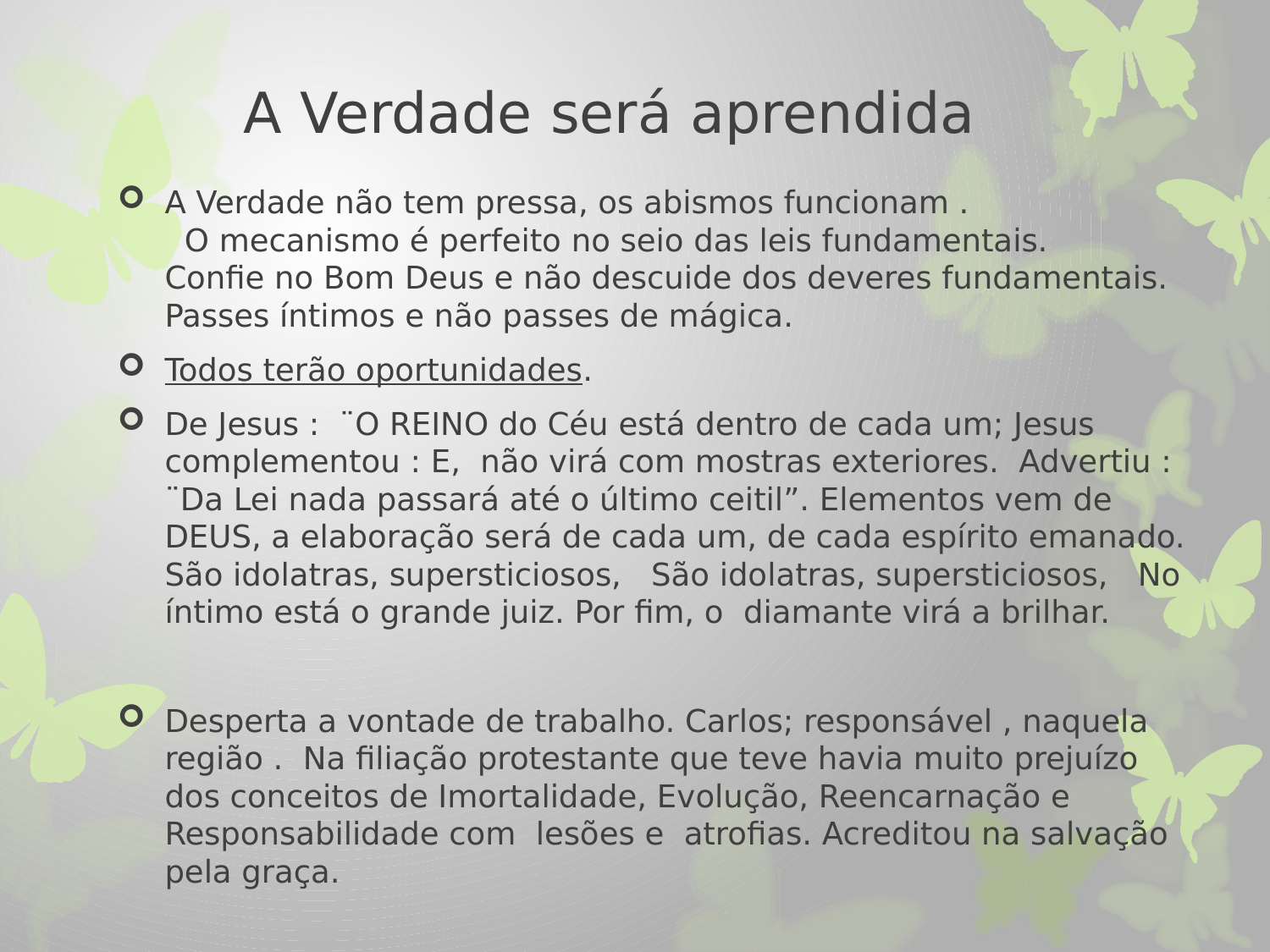

# A Verdade será aprendida
A Verdade não tem pressa, os abismos funcionam .                        O mecanismo é perfeito no seio das leis fundamentais.             Confie no Bom Deus e não descuide dos deveres fundamentais. Passes íntimos e não passes de mágica.
Todos terão oportunidades.
De Jesus :  ¨O REINO do Céu está dentro de cada um; Jesus complementou : E,  não virá com mostras exteriores.  Advertiu :  ¨Da Lei nada passará até o último ceitil”. Elementos vem de DEUS, a elaboração será de cada um, de cada espírito emanado. São idolatras, supersticiosos,   São idolatras, supersticiosos,   No íntimo está o grande juiz. Por fim, o  diamante virá a brilhar.

Desperta a vontade de trabalho. Carlos; responsável , naquela região .  Na filiação protestante que teve havia muito prejuízo dos conceitos de Imortalidade, Evolução, Reencarnação e Responsabilidade com  lesões e  atrofias. Acreditou na salvação pela graça.